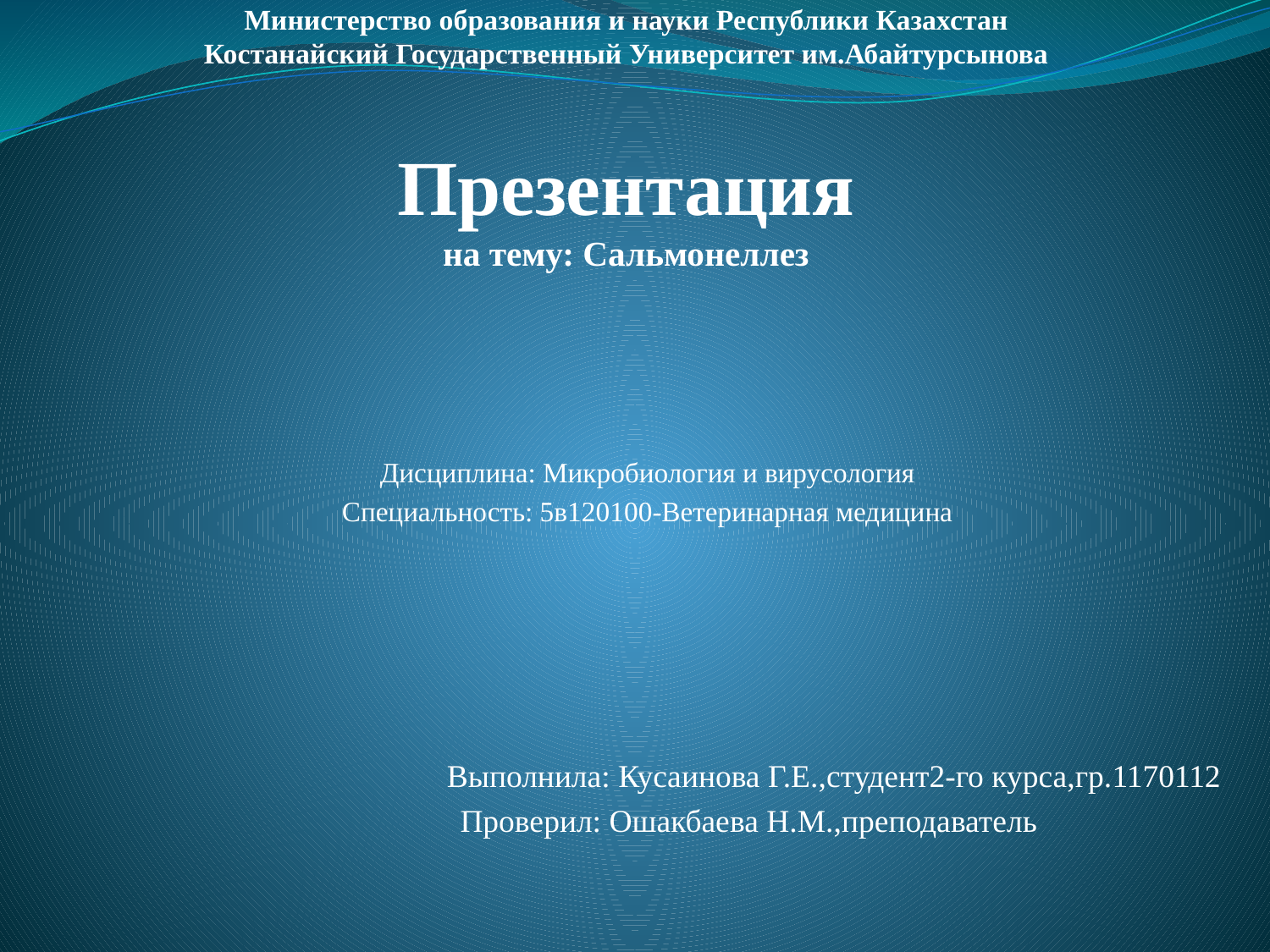

# Министерство образования и науки Республики Казахстан Костанайский Государственный Университет им.Абайтурсынова Презентация на тему: Сальмонеллез
Дисциплина: Микробиология и вирусология
Специальность: 5в120100-Ветеринарная медицина

 Выполнила: Кусаинова Г.Е.,студент2-го курса,гр.1170112
                                                Проверил: Ошакбаева Н.М.,преподаватель